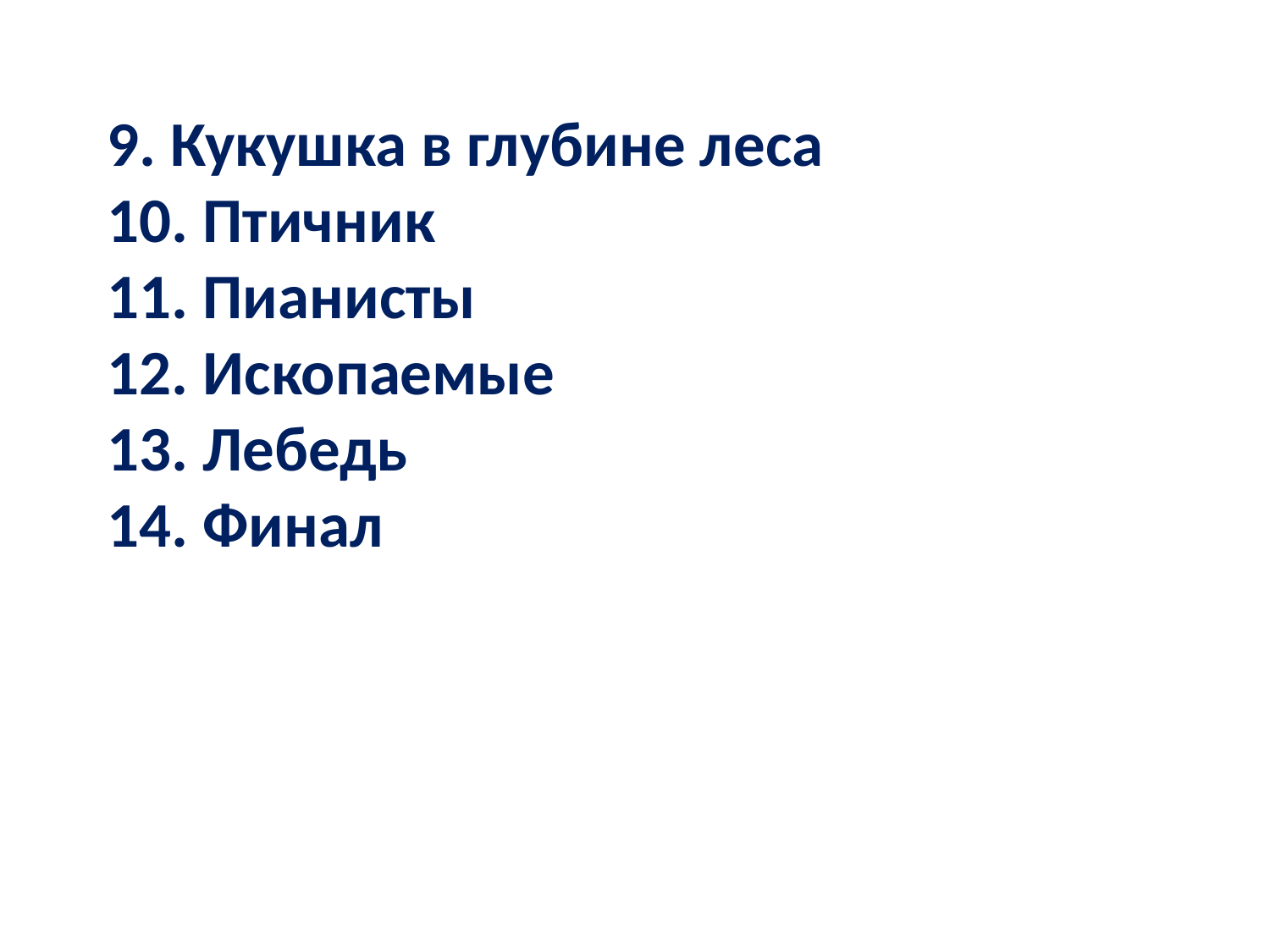

9. Кукушка в глубине леса
10. Птичник
11. Пианисты
12. Ископаемые
13. Лебедь
14. Финал